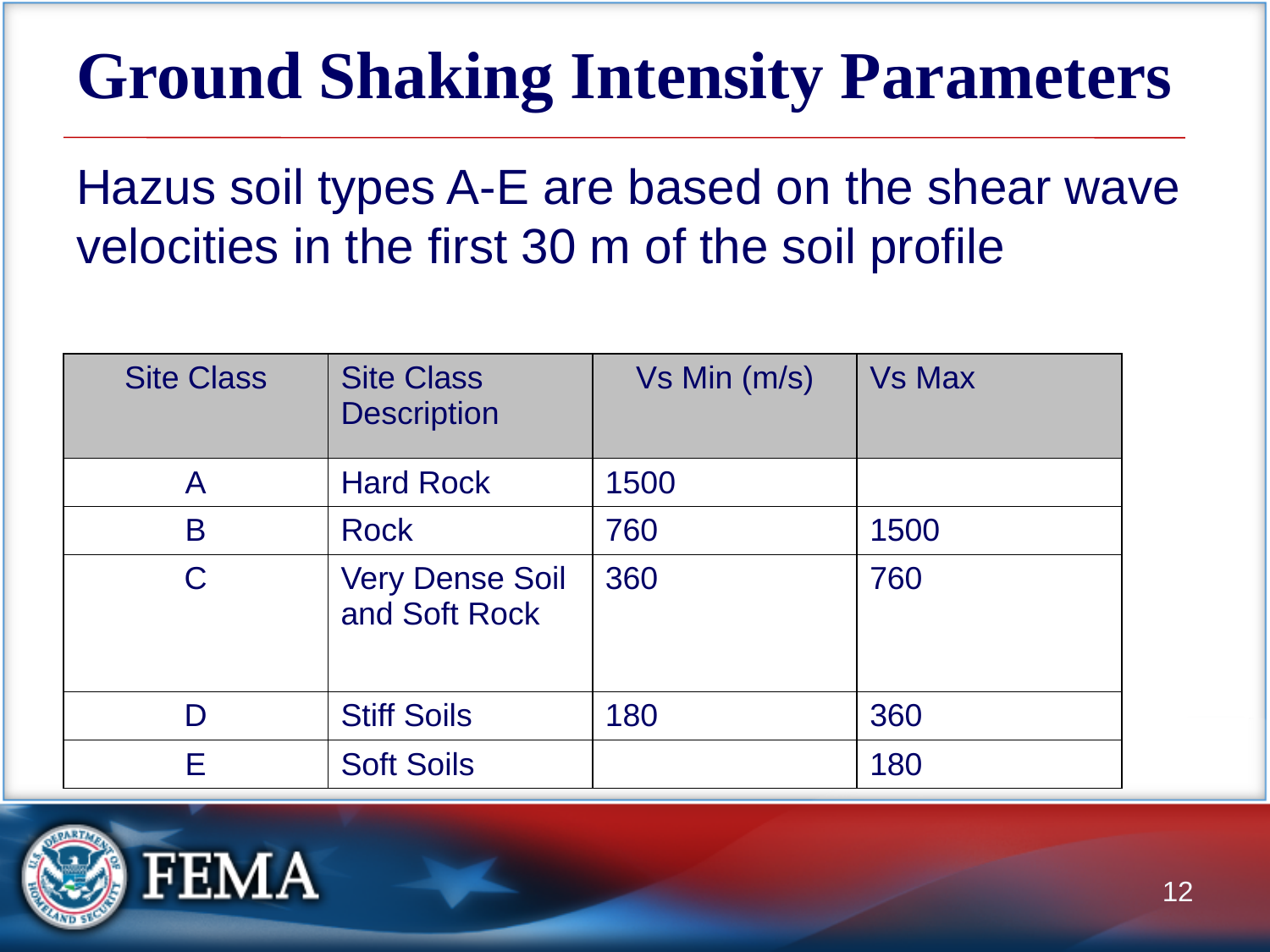

# Ground Shaking Intensity Parameters
Hazus soil types A-E are based on the shear wave velocities in the first 30 m of the soil profile
| Site Class | Site Class Description | Vs Min (m/s) | Vs Max |
| --- | --- | --- | --- |
| A | Hard Rock | 1500 |  |
| B | Rock | 760 | 1500 |
| C | Very Dense Soil and Soft Rock | 360 | 760 |
| D | Stiff Soils | 180 | 360 |
| E | Soft Soils |  | 180 |
12